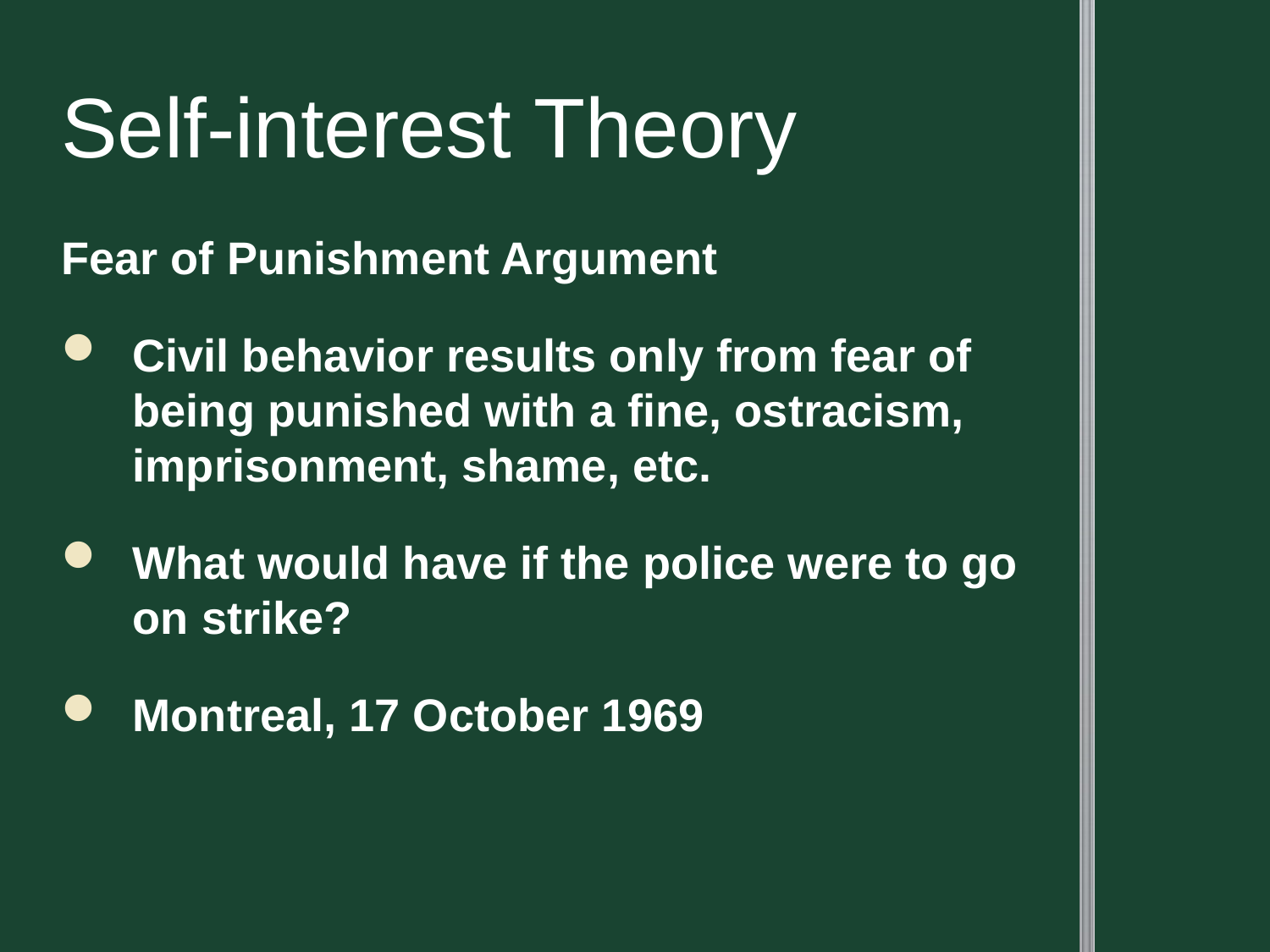

# Self-interest Theory
Fear of Punishment Argument
Civil behavior results only from fear of being punished with a fine, ostracism, imprisonment, shame, etc.
What would have if the police were to go on strike?
Montreal, 17 October 1969